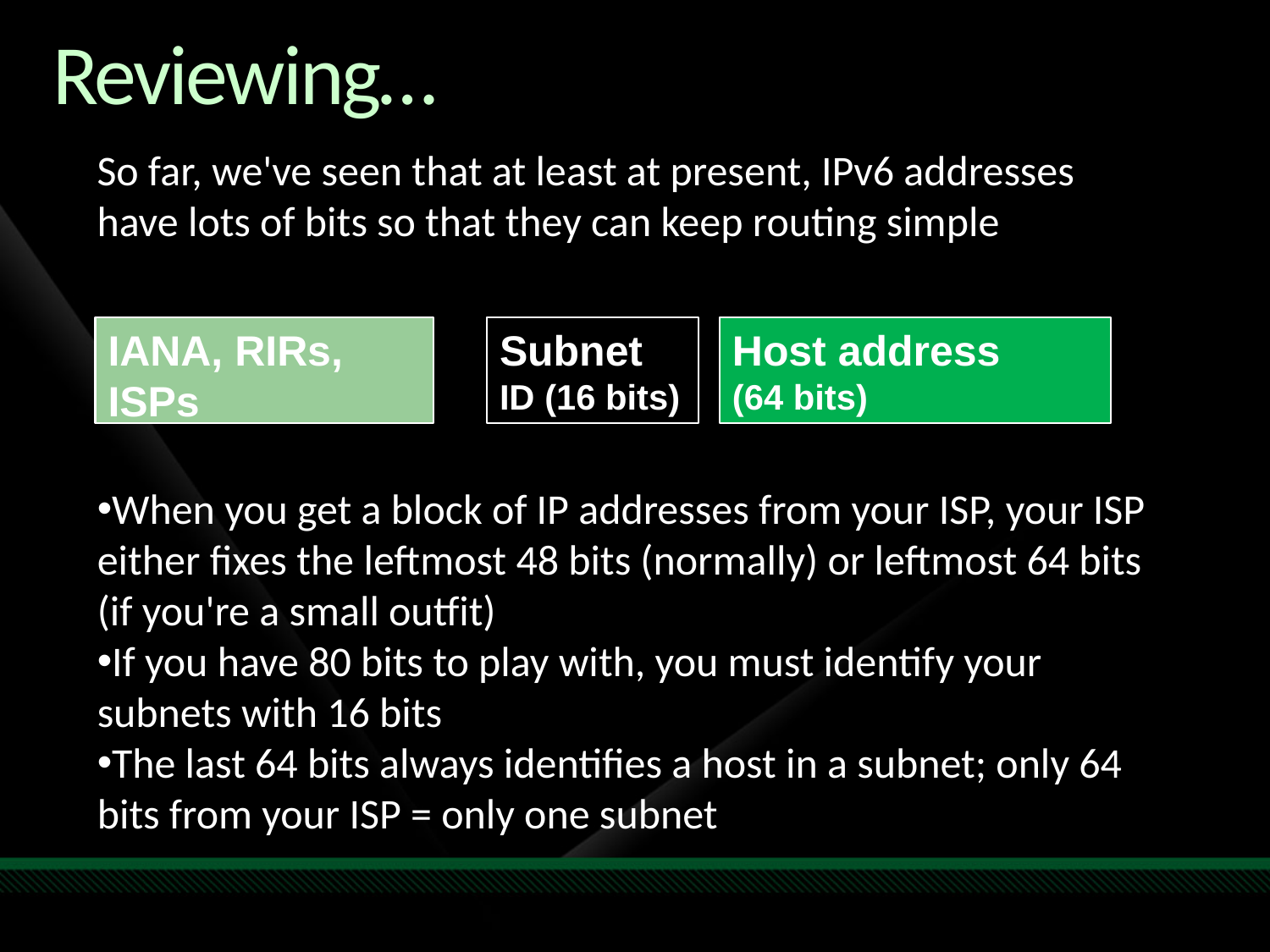

# Reviewing…
So far, we've seen that at least at present, IPv6 addresses have lots of bits so that they can keep routing simple
IANA, RIRs, ISPs
Subnet ID (16 bits)
Host address
(64 bits)
When you get a block of IP addresses from your ISP, your ISP either fixes the leftmost 48 bits (normally) or leftmost 64 bits (if you're a small outfit)
If you have 80 bits to play with, you must identify your subnets with 16 bits
The last 64 bits always identifies a host in a subnet; only 64 bits from your ISP = only one subnet